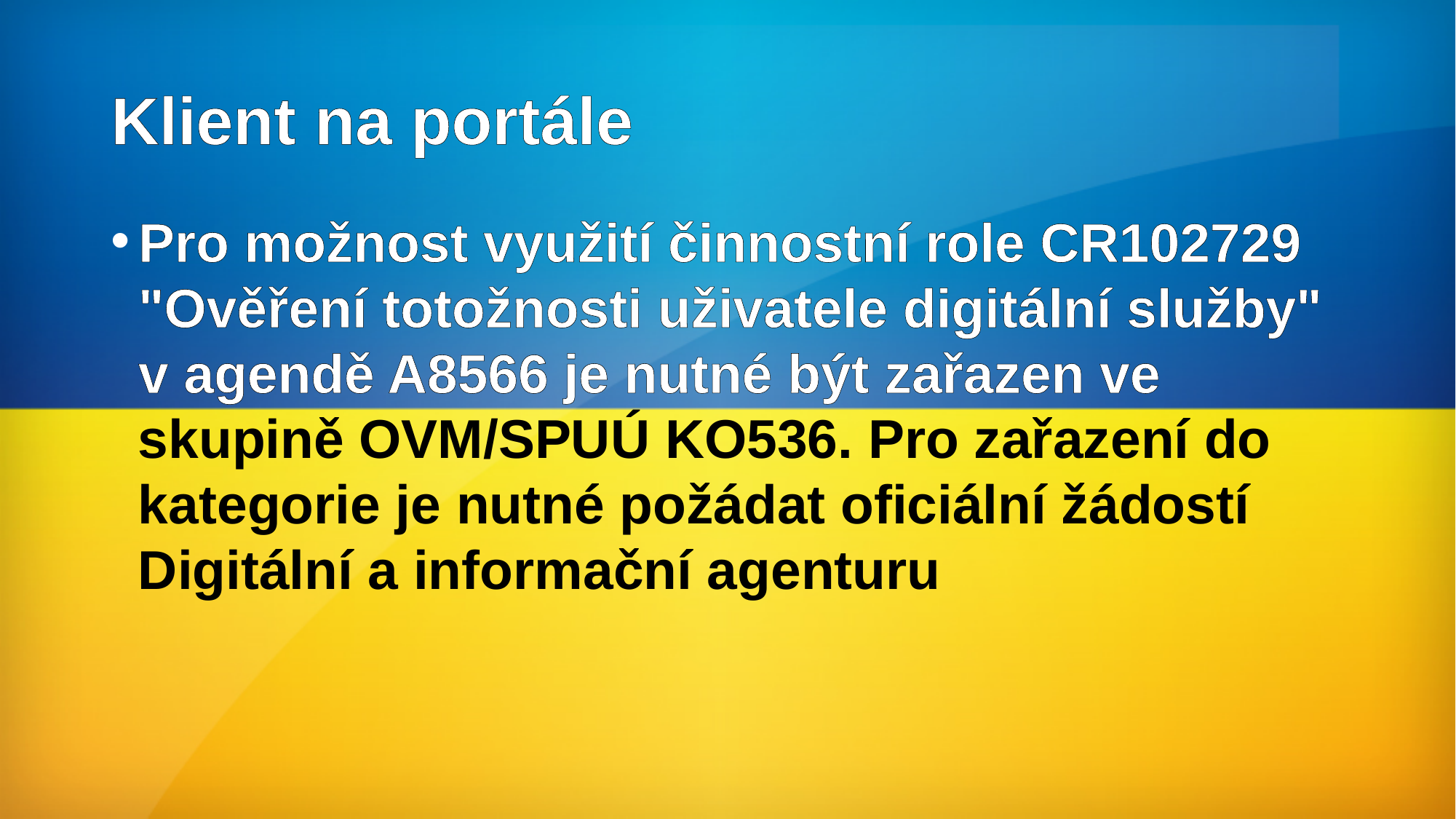

# Klient na portále
Pro možnost využití činnostní role CR102729 "Ověření totožnosti uživatele digitální služby" v agendě A8566 je nutné být zařazen ve skupině OVM/SPUÚ KO536. Pro zařazení do kategorie je nutné požádat oficiální žádostí Digitální a informační agenturu